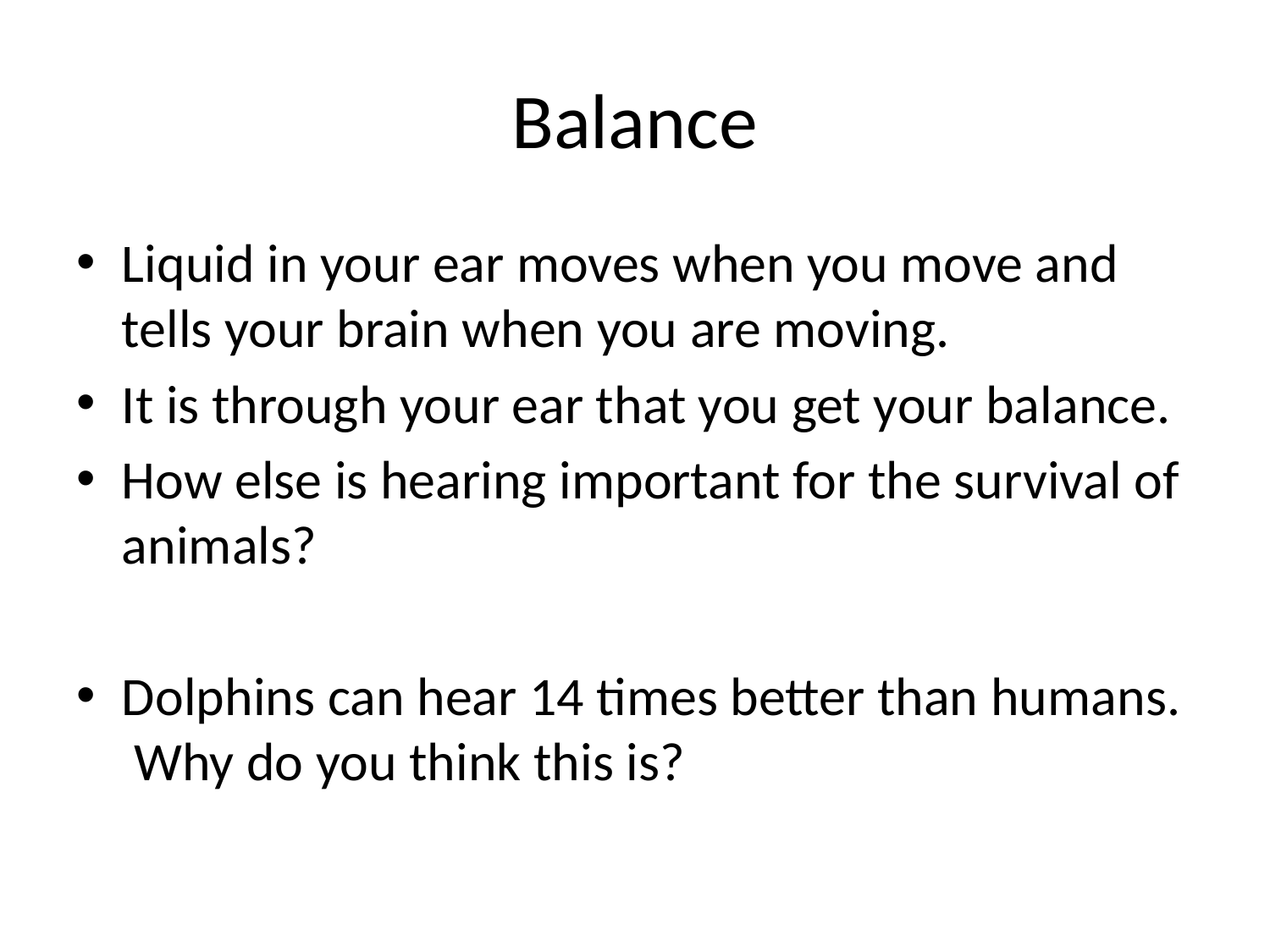

# Balance
Liquid in your ear moves when you move and tells your brain when you are moving.
It is through your ear that you get your balance.
How else is hearing important for the survival of animals?

Dolphins can hear 14 times better than humans.  Why do you think this is?